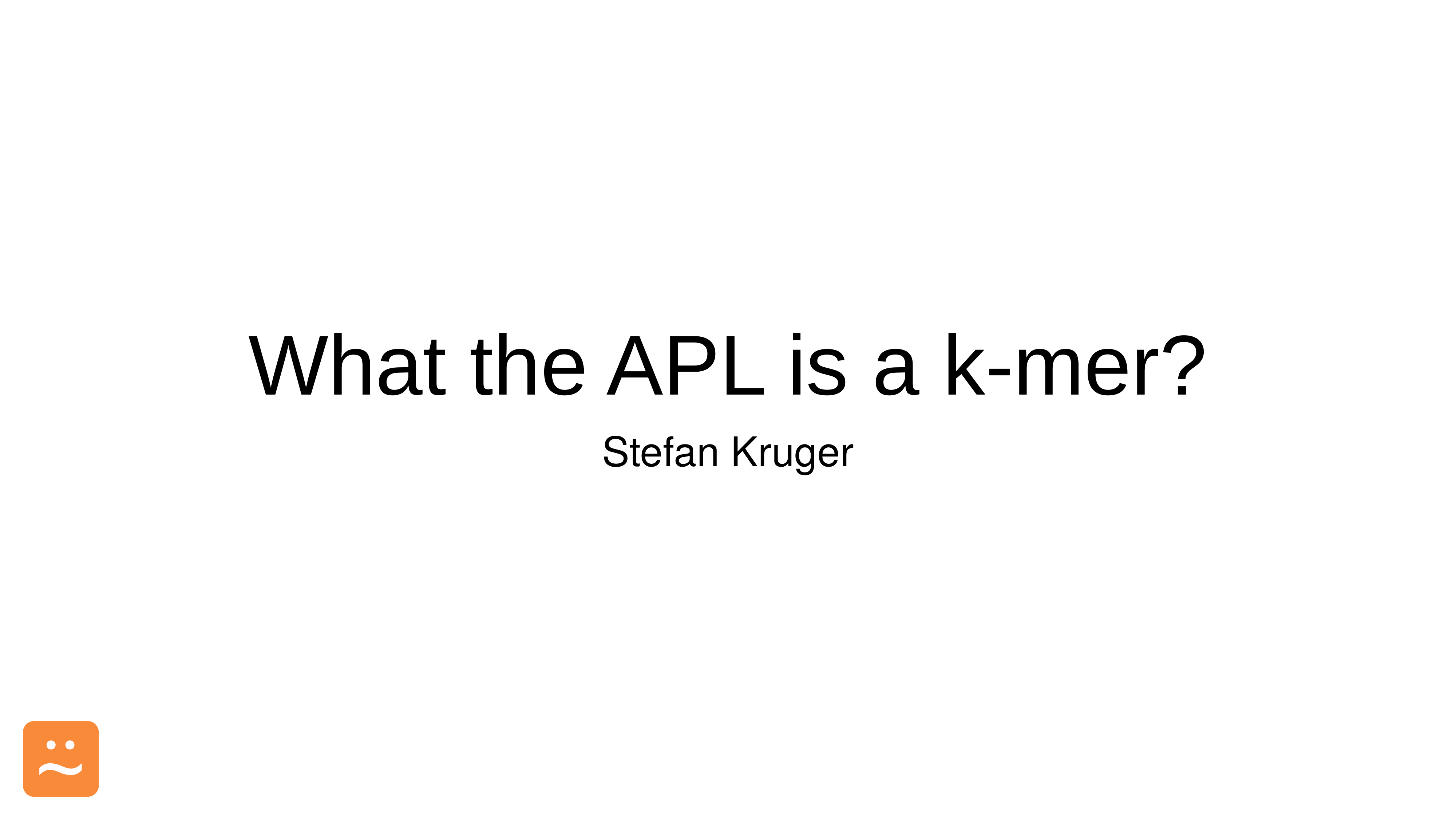

# What the APL is a k-mer?
Stefan Kruger
⍨